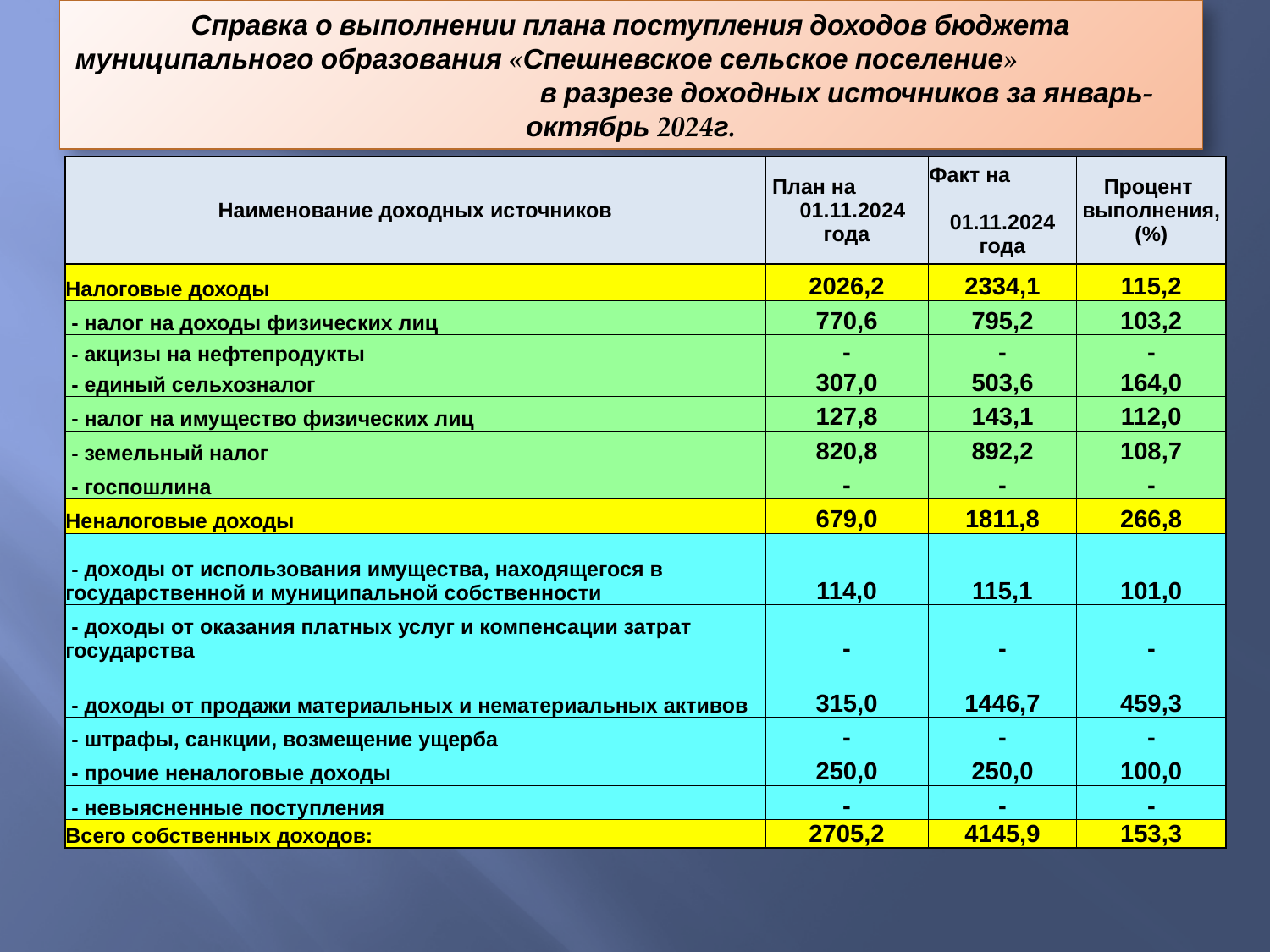

# Справка о выполнении плана поступления доходов бюджета муниципального образования «Спешневское сельское поселение»                                                                                       в разрезе доходных источников за январь-октябрь 2024г.
| Наименование доходных источников | План на 01.11.2024 года | Факт на 01.11.2024 года | Процент выполнения, (%) |
| --- | --- | --- | --- |
| Налоговые доходы | 2026,2 | 2334,1 | 115,2 |
| - налог на доходы физических лиц | 770,6 | 795,2 | 103,2 |
| - акцизы на нефтепродукты | - | - | - |
| - единый сельхозналог | 307,0 | 503,6 | 164,0 |
| - налог на имущество физических лиц | 127,8 | 143,1 | 112,0 |
| - земельный налог | 820,8 | 892,2 | 108,7 |
| - госпошлина | - | - | - |
| Неналоговые доходы | 679,0 | 1811,8 | 266,8 |
| - доходы от использования имущества, находящегося в государственной и муниципальной собственности | 114,0 | 115,1 | 101,0 |
| - доходы от оказания платных услуг и компенсации затрат государства | - | - | - |
| - доходы от продажи материальных и нематериальных активов | 315,0 | 1446,7 | 459,3 |
| - штрафы, санкции, возмещение ущерба | - | - | - |
| - прочие неналоговые доходы | 250,0 | 250,0 | 100,0 |
| - невыясненные поступления | - | - | - |
| Всего собственных доходов: | 2705,2 | 4145,9 | 153,3 |